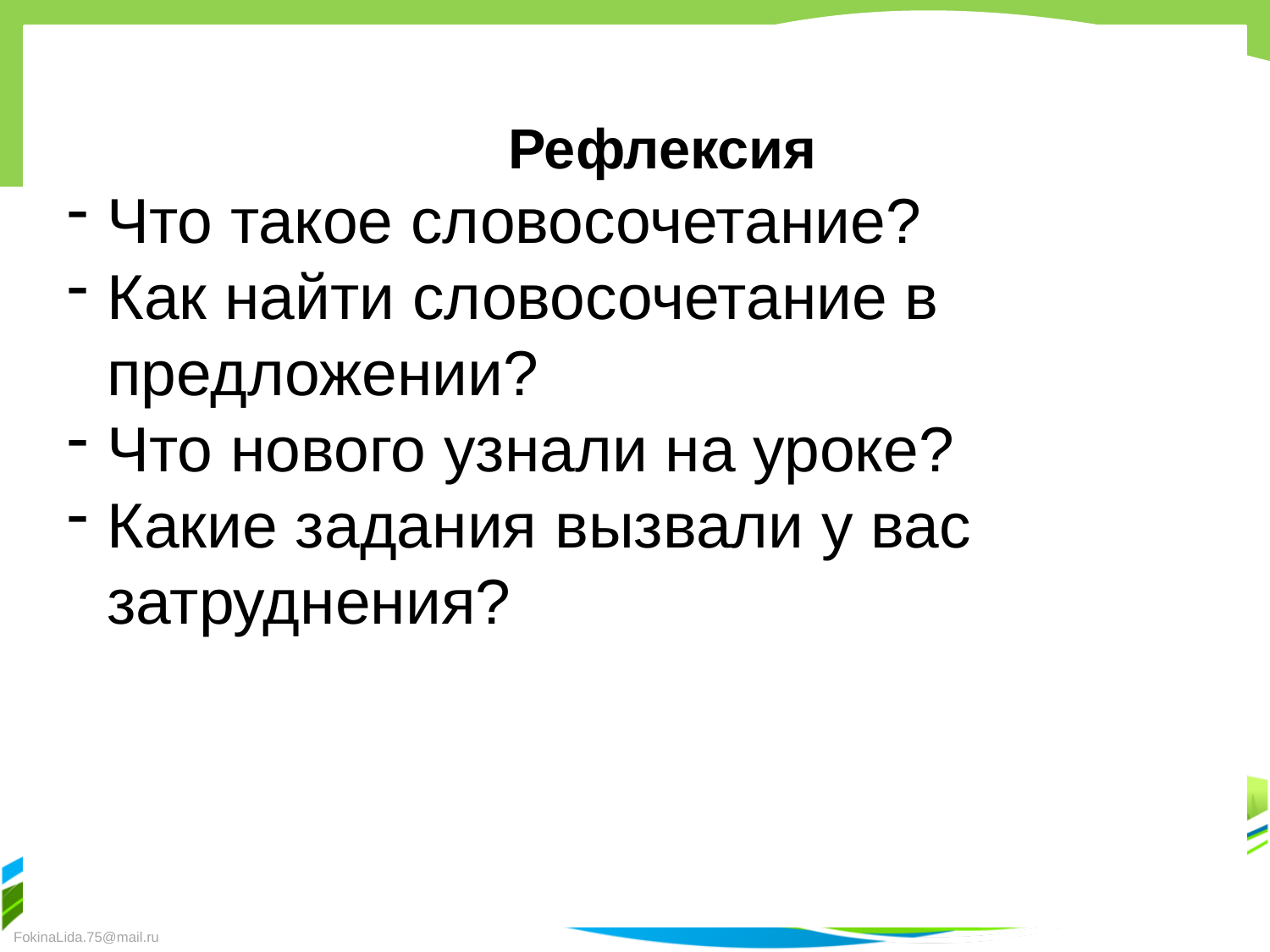

Рефлексия
Что такое словосочетание?
Как найти словосочетание в предложении?
Что нового узнали на уроке?
Какие задания вызвали у вас затруднения?